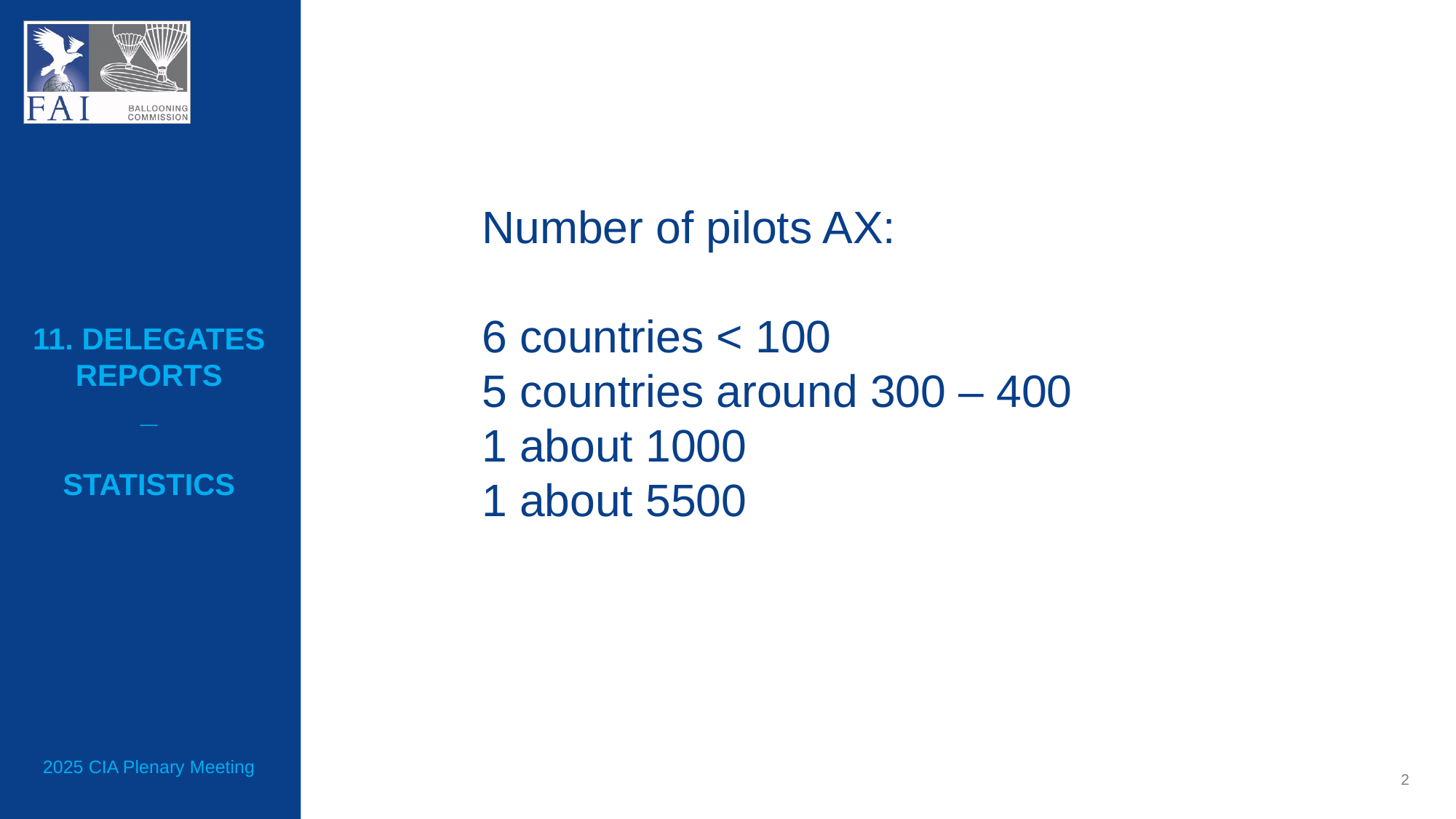

11. Delegates reports
_

Statistics
Number of pilots AX:

6 countries < 100
5 countries around 300 – 400
1 about 1000
1 about 5500